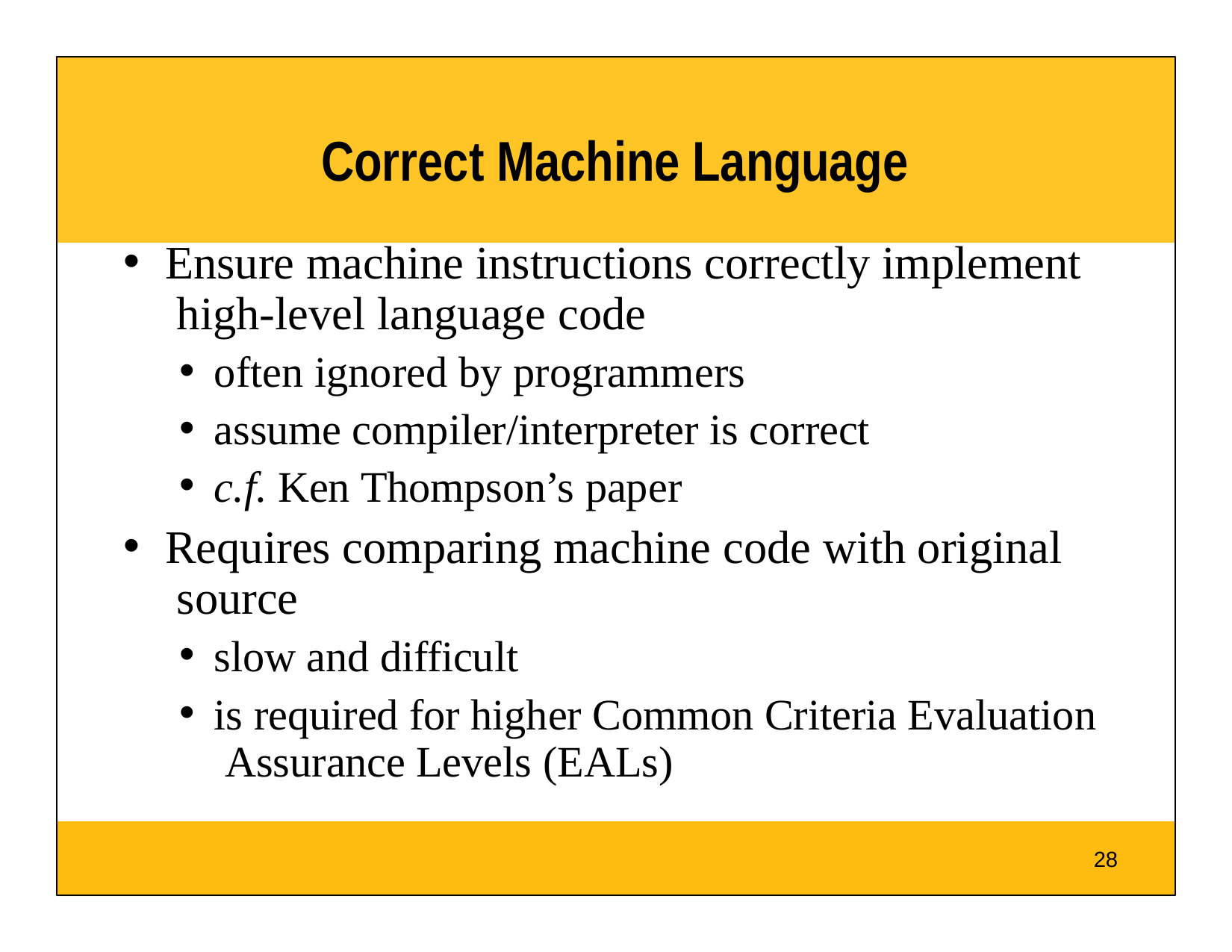

# Correct Machine Language
Ensure machine instructions correctly implement  high-level language code
often ignored by programmers
assume compiler/interpreter is correct
c.f. Ken Thompson’s paper
Requires comparing machine code with original  source
slow and difficult
is required for higher Common Criteria Evaluation  Assurance Levels (EALs)
28